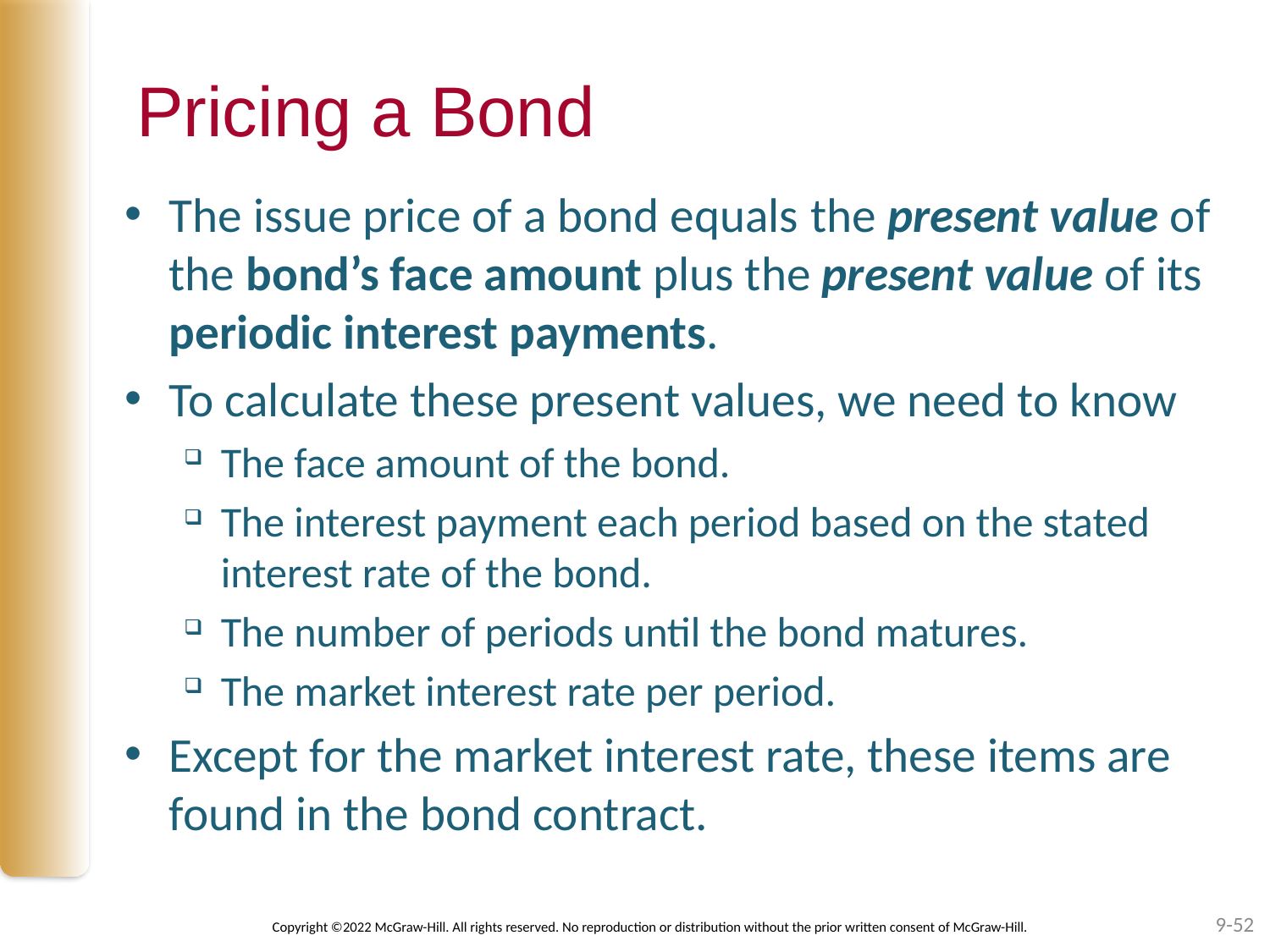

# Pricing a Bond
The issue price of a bond equals the present value of the bond’s face amount plus the present value of its periodic interest payments.
To calculate these present values, we need to know
The face amount of the bond.
The interest payment each period based on the stated interest rate of the bond.
The number of periods until the bond matures.
The market interest rate per period.
Except for the market interest rate, these items are found in the bond contract.
9-52
Copyright ©2022 McGraw-Hill. All rights reserved. No reproduction or distribution without the prior written consent of McGraw-Hill.